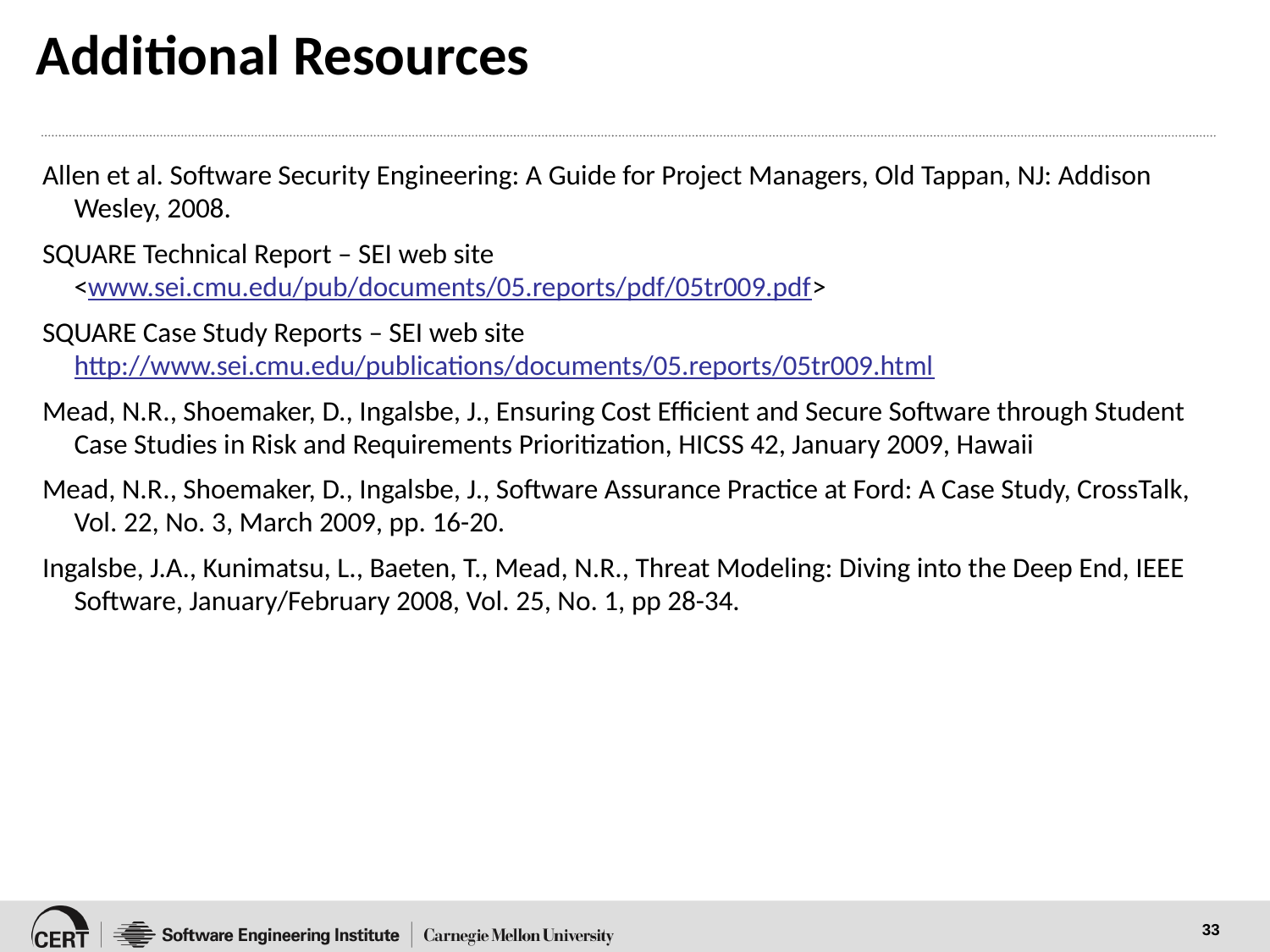

# Additional Resources
Allen et al. Software Security Engineering: A Guide for Project Managers, Old Tappan, NJ: Addison Wesley, 2008.
SQUARE Technical Report – SEI web site
<www.sei.cmu.edu/pub/documents/05.reports/pdf/05tr009.pdf>
SQUARE Case Study Reports – SEI web site        http://www.sei.cmu.edu/publications/documents/05.reports/05tr009.html
Mead, N.R., Shoemaker, D., Ingalsbe, J., Ensuring Cost Efficient and Secure Software through Student Case Studies in Risk and Requirements Prioritization, HICSS 42, January 2009, Hawaii
Mead, N.R., Shoemaker, D., Ingalsbe, J., Software Assurance Practice at Ford: A Case Study, CrossTalk, Vol. 22, No. 3, March 2009, pp. 16-20.
Ingalsbe, J.A., Kunimatsu, L., Baeten, T., Mead, N.R., Threat Modeling: Diving into the Deep End, IEEE Software, January/February 2008, Vol. 25, No. 1, pp 28-34.